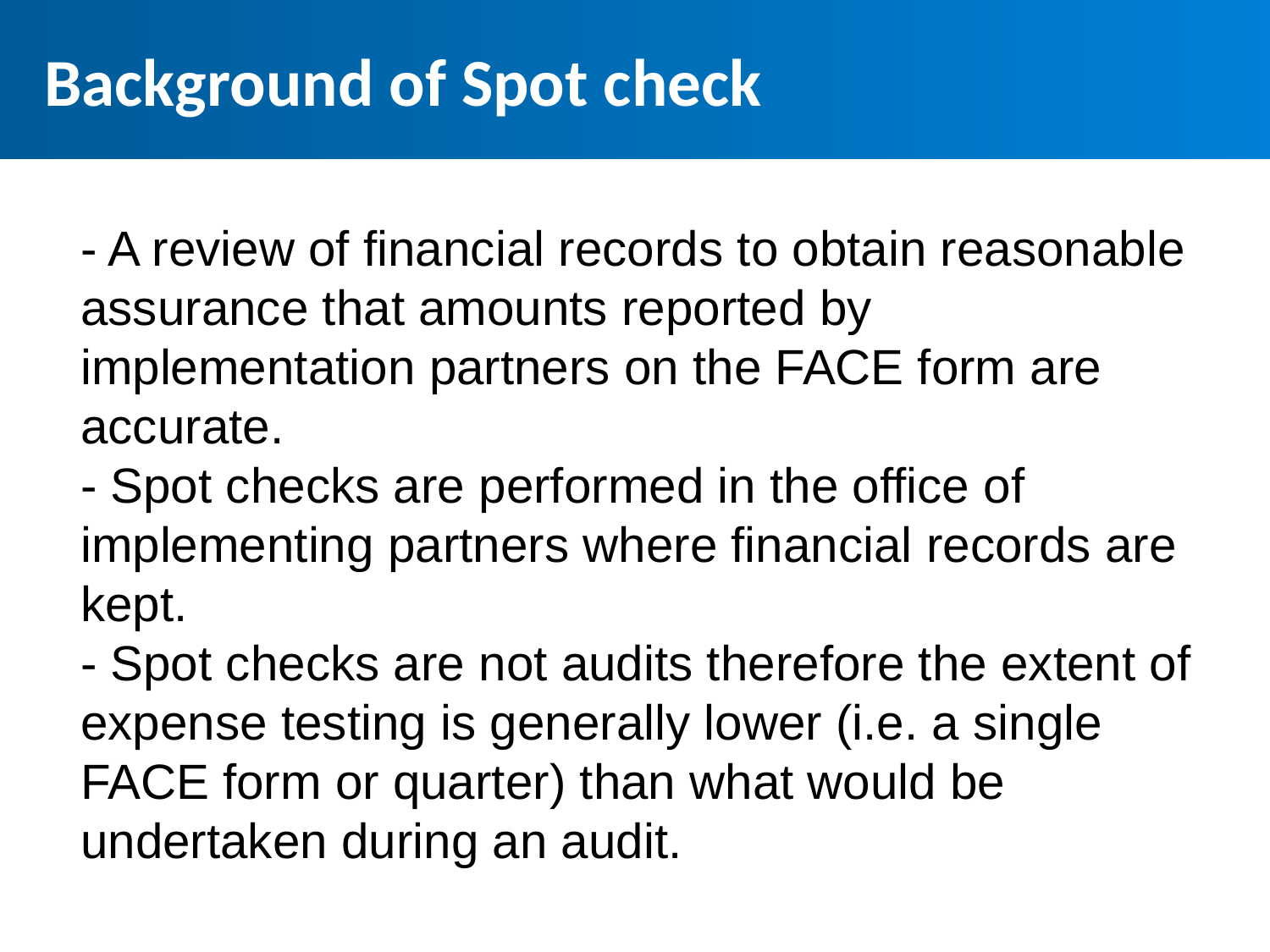

# Background of Spot check

- A review of financial records to obtain reasonable assurance that amounts reported by implementation partners on the FACE form are accurate.
- Spot checks are performed in the office of implementing partners where financial records are kept.
- Spot checks are not audits therefore the extent of expense testing is generally lower (i.e. a single FACE form or quarter) than what would be undertaken during an audit.